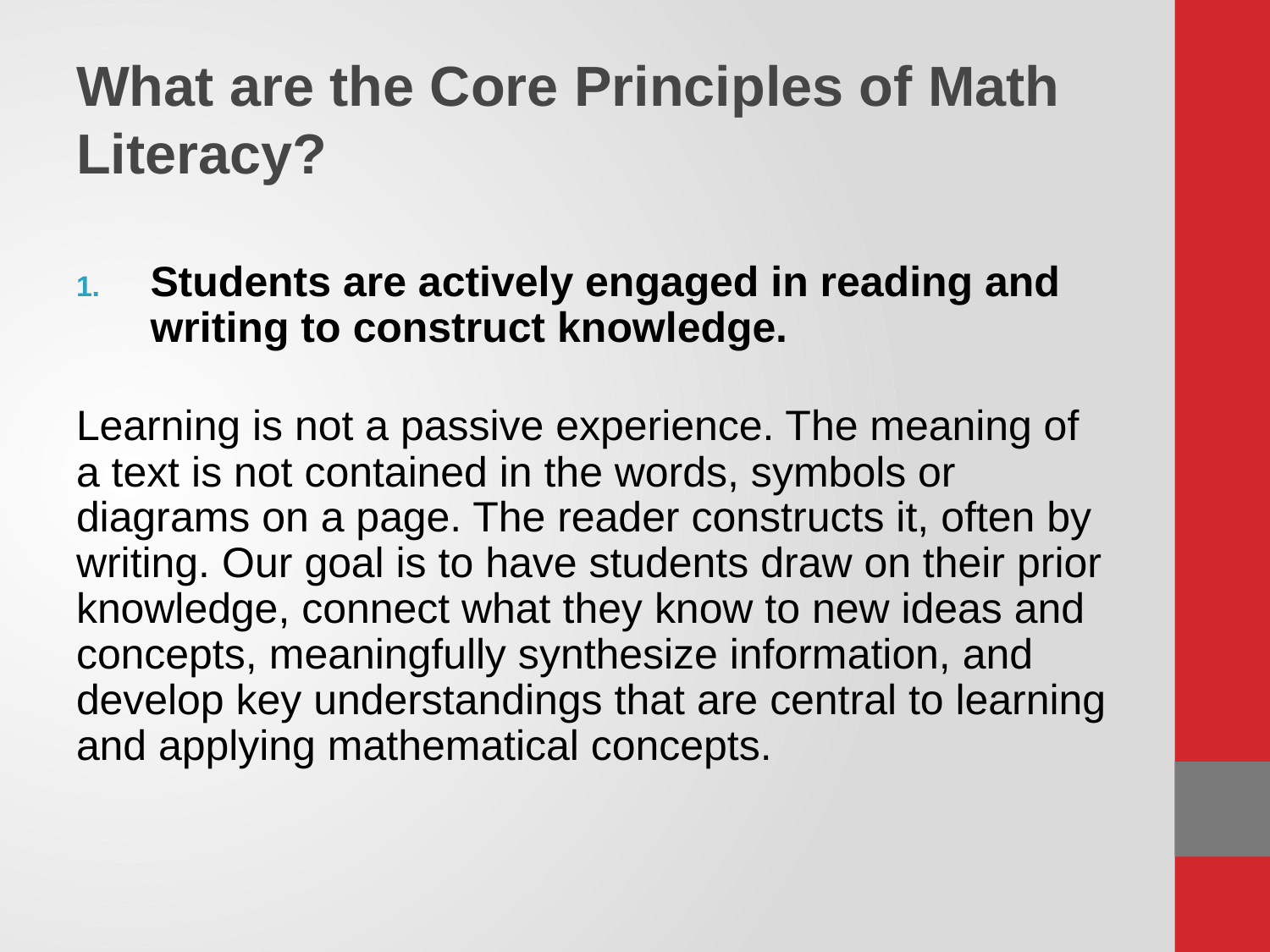

# What are the Core Principles of Math Literacy?
Students are actively engaged in reading and writing to construct knowledge.
Learning is not a passive experience. The meaning of a text is not contained in the words, symbols or diagrams on a page. The reader constructs it, often by writing. Our goal is to have students draw on their prior knowledge, connect what they know to new ideas and concepts, meaningfully synthesize information, and develop key understandings that are central to learning and applying mathematical concepts.